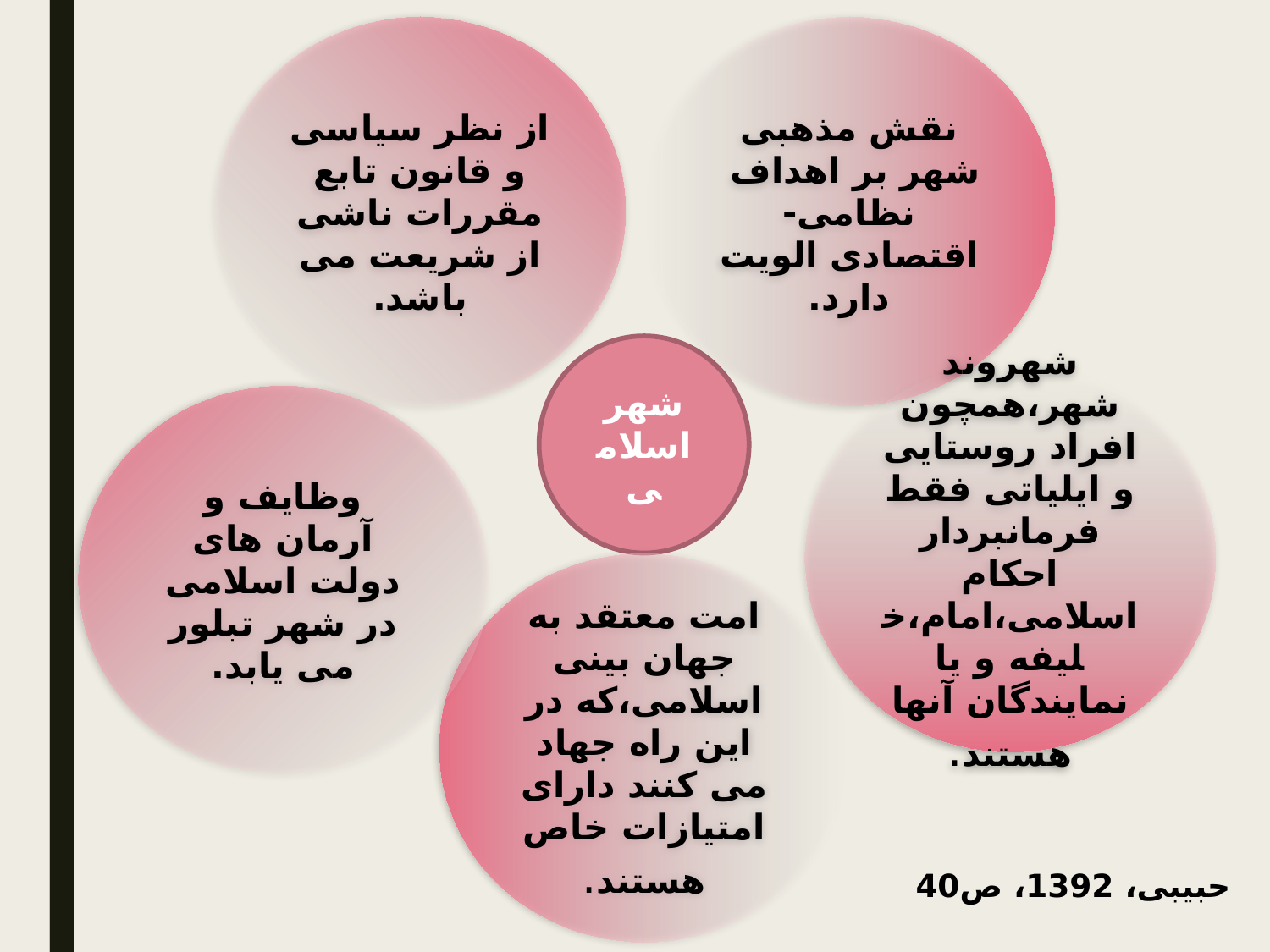

از نظر سیاسی و قانون تابع مقررات ناشی از شریعت می باشد.
نقش مذهبی شهر بر اهداف  نظامی-اقتصادی الویت دارد.
شهر اسلامی
شهروند شهر،همچون افراد روستایی و ایلیاتی فقط فرمانبردار احکام اسلامی،امام،خلیفه و یا نمایندگان آنها هستند.
وظایف و آرمان های دولت اسلامی در شهر تبلور می یابد.
امت معتقد به جهان بینی اسلامی،که در این راه جهاد می کنند دارای امتیازات خاص هستند.
حبیبی، 1392، ص40